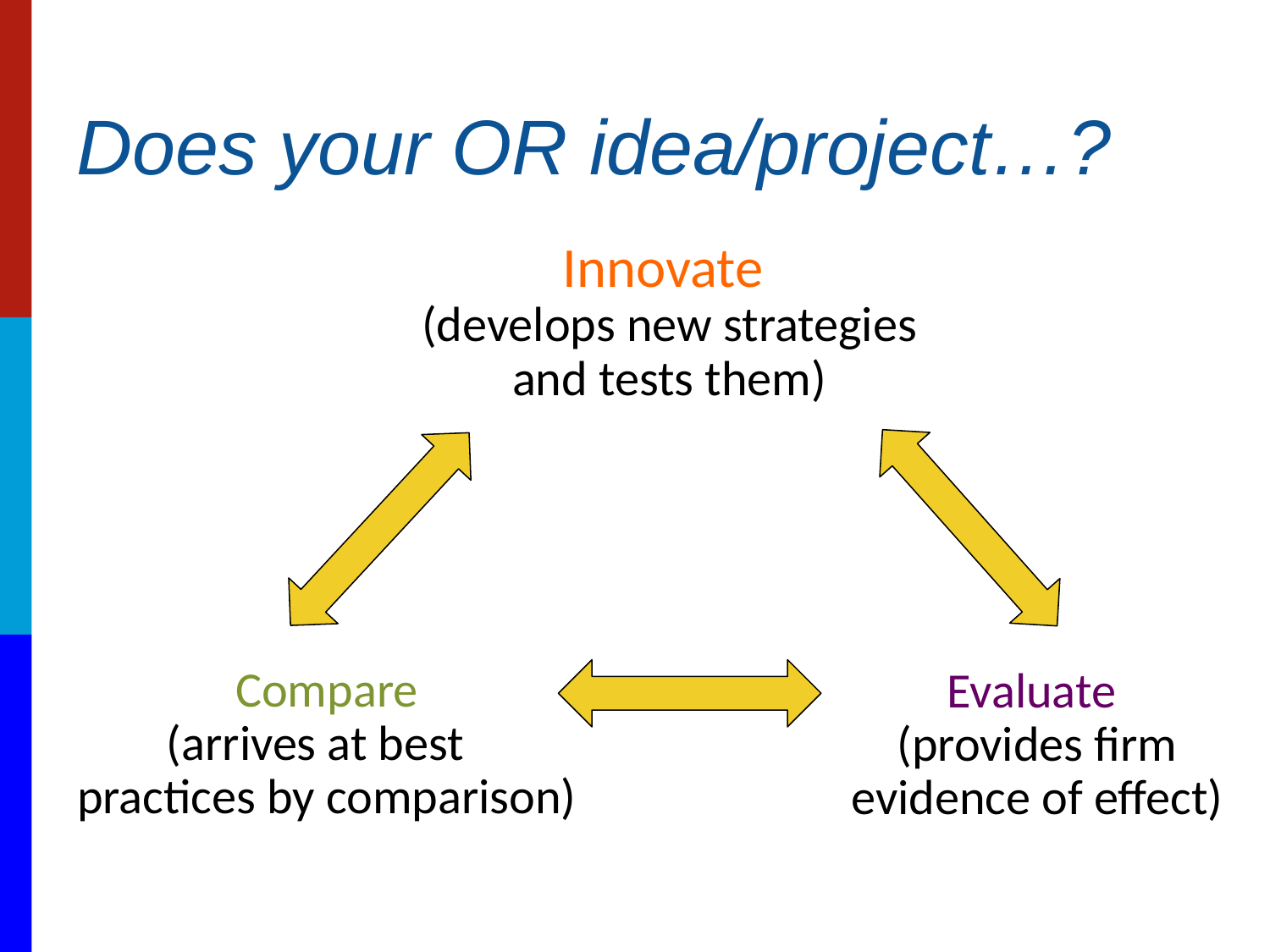

# Does your OR idea/project…?
Innovate
(develops new strategies and tests them)

Compare
(arrives at best   practices by comparison)
Evaluate
(provides firm evidence of effect)